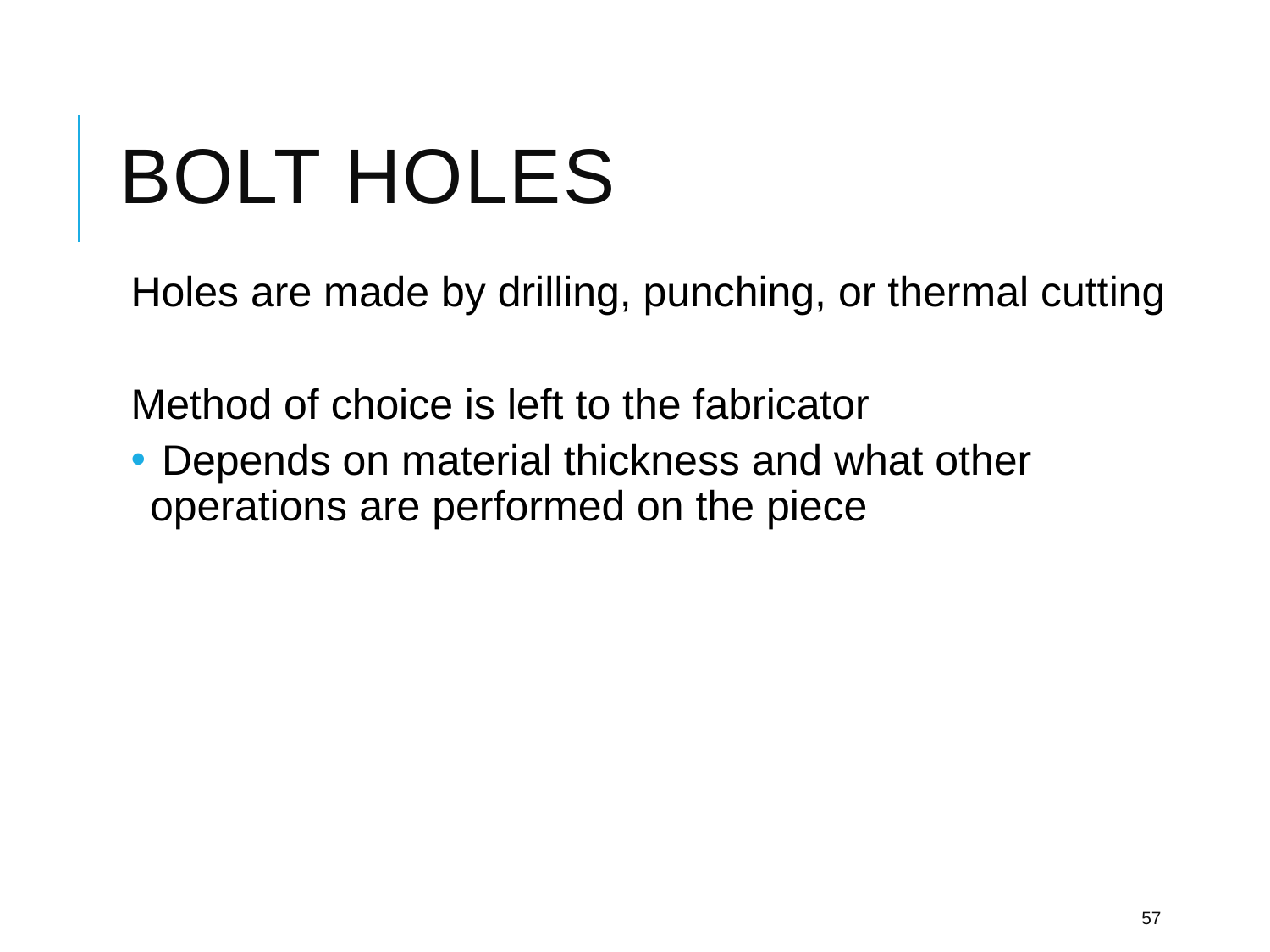

# Bolt Holes
Holes are made by drilling, punching, or thermal cutting

Method of choice is left to the fabricator
 Depends on material thickness and what other operations are performed on the piece
57